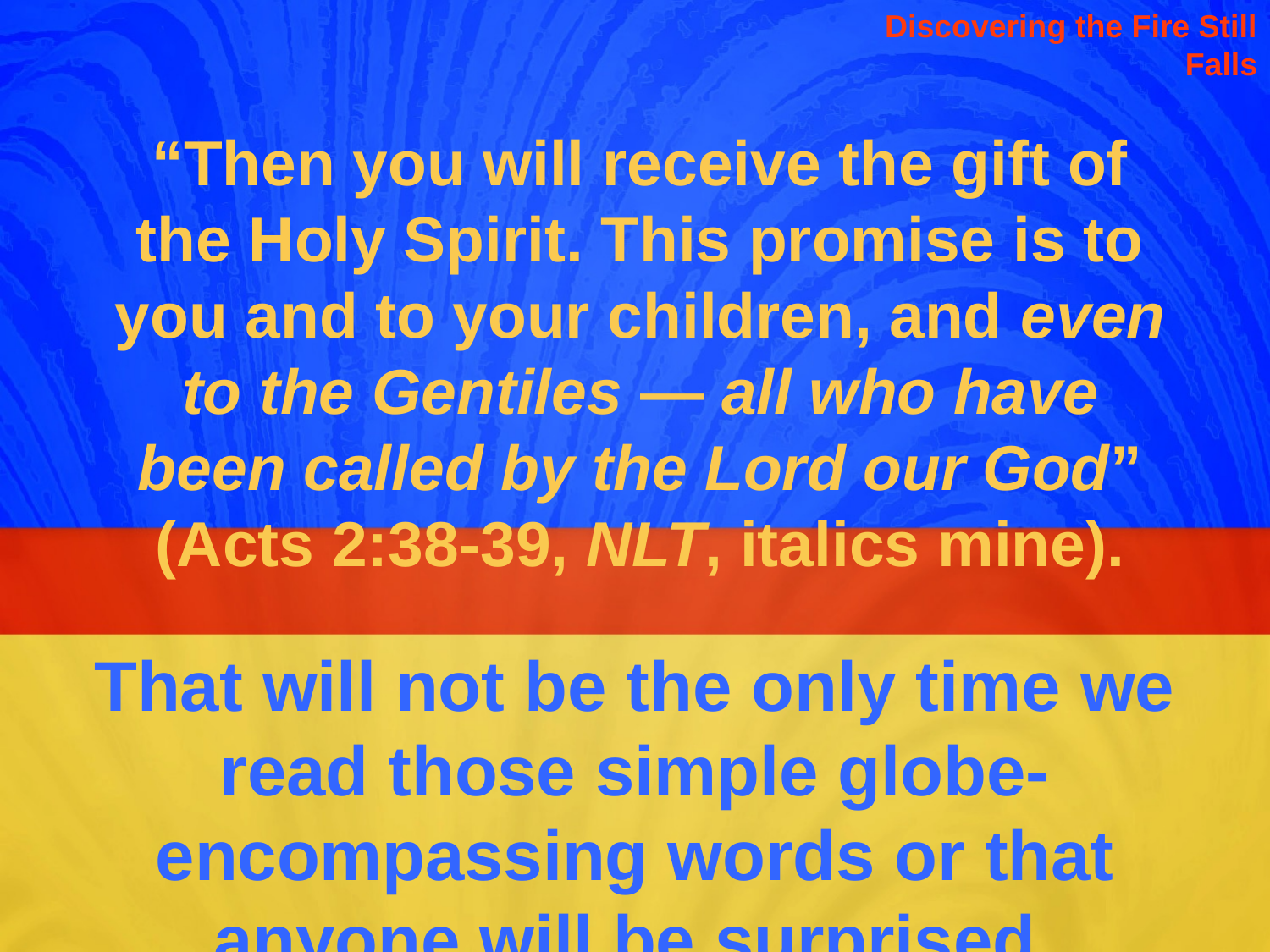

Discovering the Fire Still Falls
“Then you will receive the gift of the Holy Spirit. This promise is to you and to your children, and even to the Gentiles — all who have been called by the Lord our God” (Acts 2:38-39, NLT, italics mine).
That will not be the only time we read those simple globe-encompassing words or that anyone will be surprised.